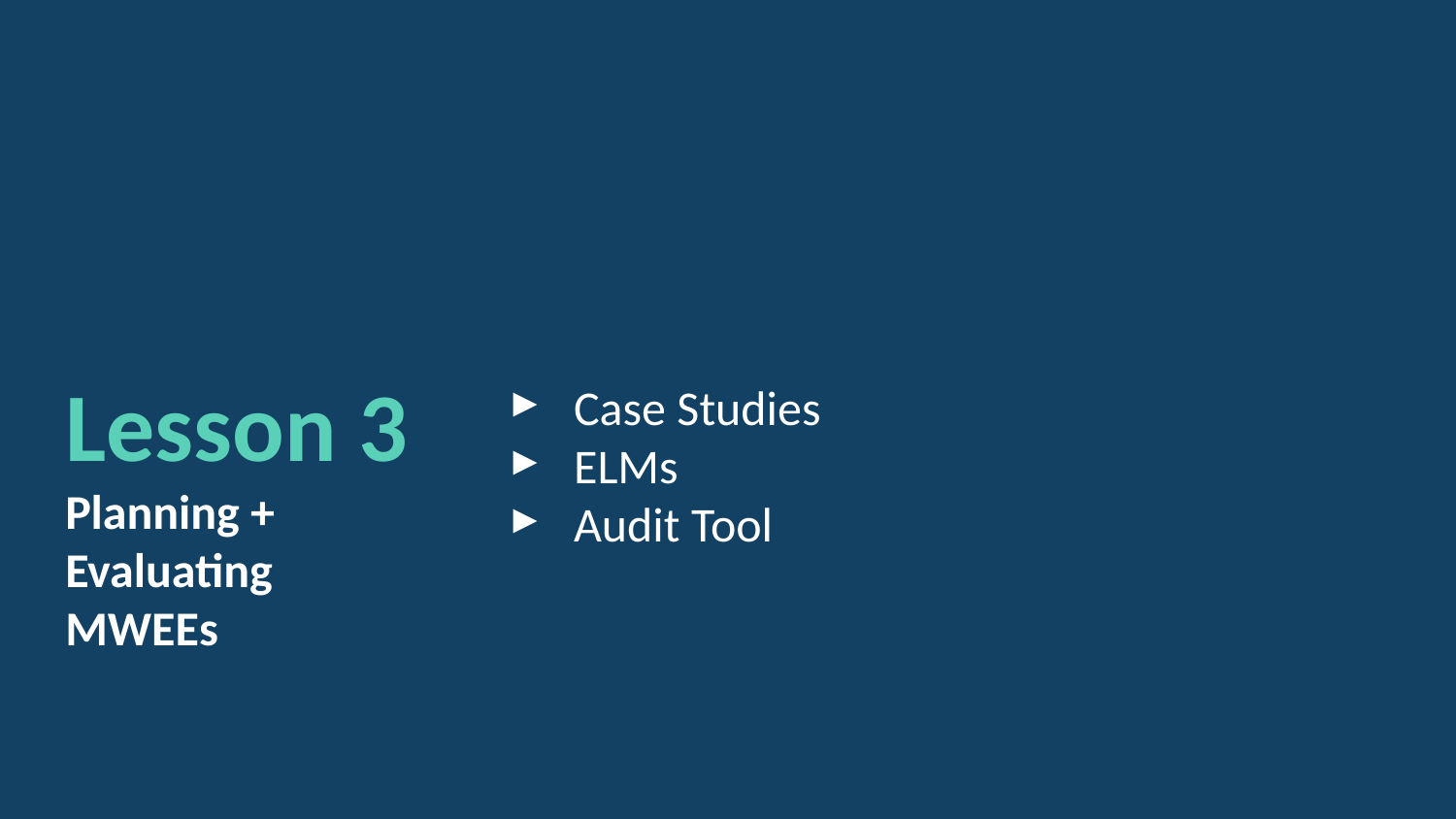

Case Studies
ELMs
Audit Tool
Lesson 3
Planning + Evaluating MWEEs